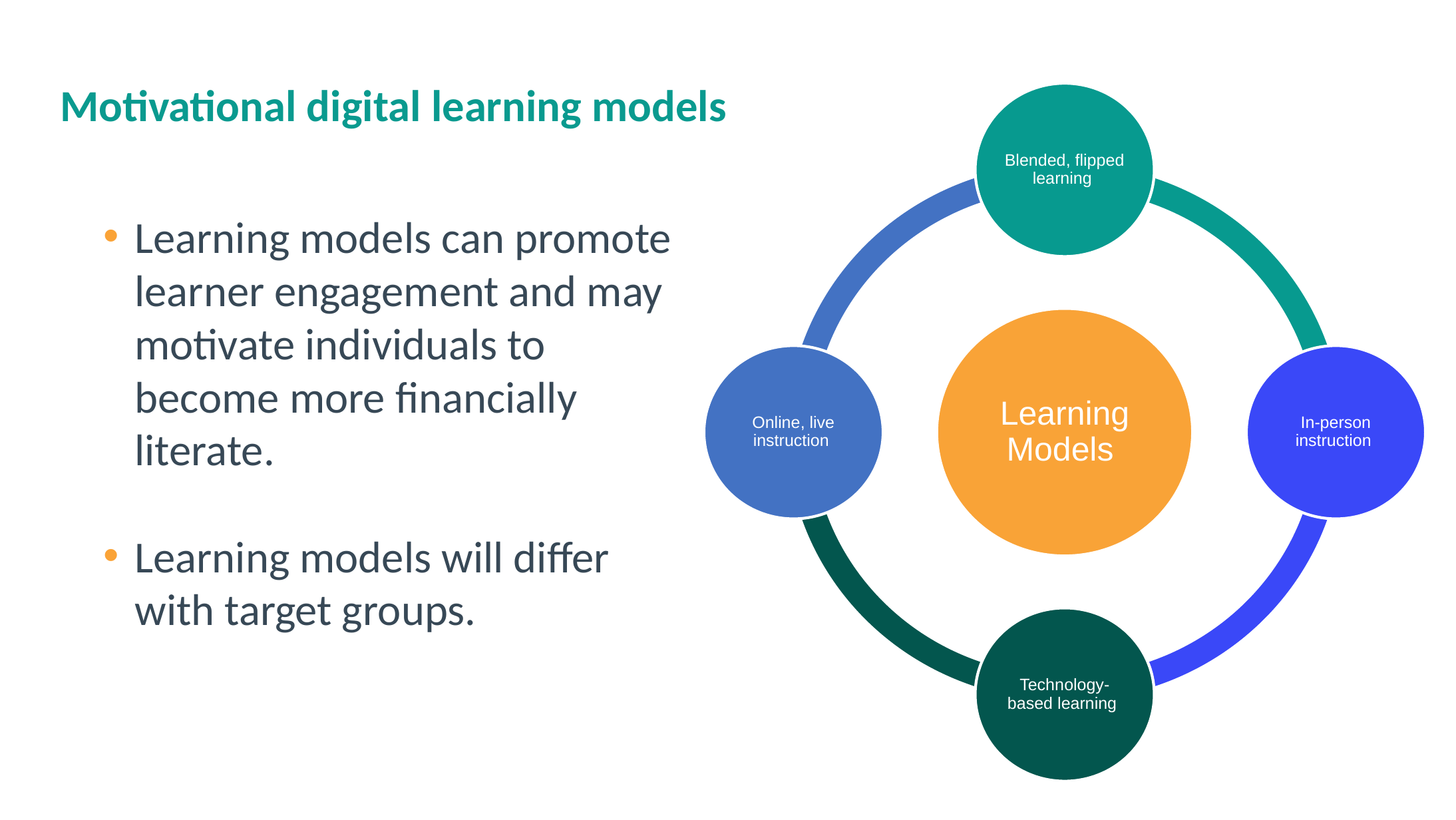

# Motivational digital learning models

Blended, flipped learning

Learning Models

Online, live instruction
In-person instruction

Technology-based learning
Learning models can promote learner engagement and may motivate individuals to become more financially literate.

Learning models will differ with target groups.